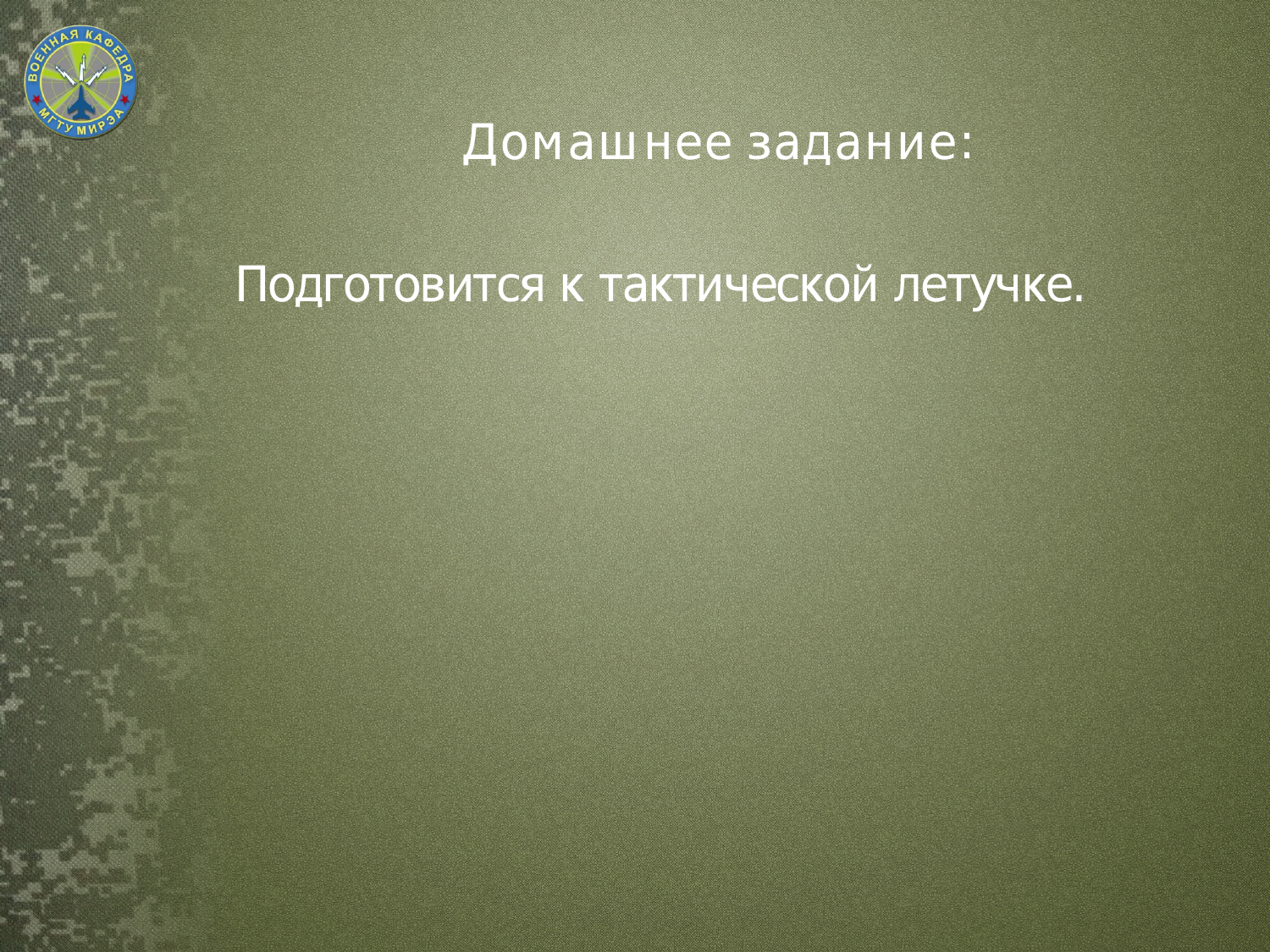

#
Домашнее задание:
Подготовится к тактической летучке.